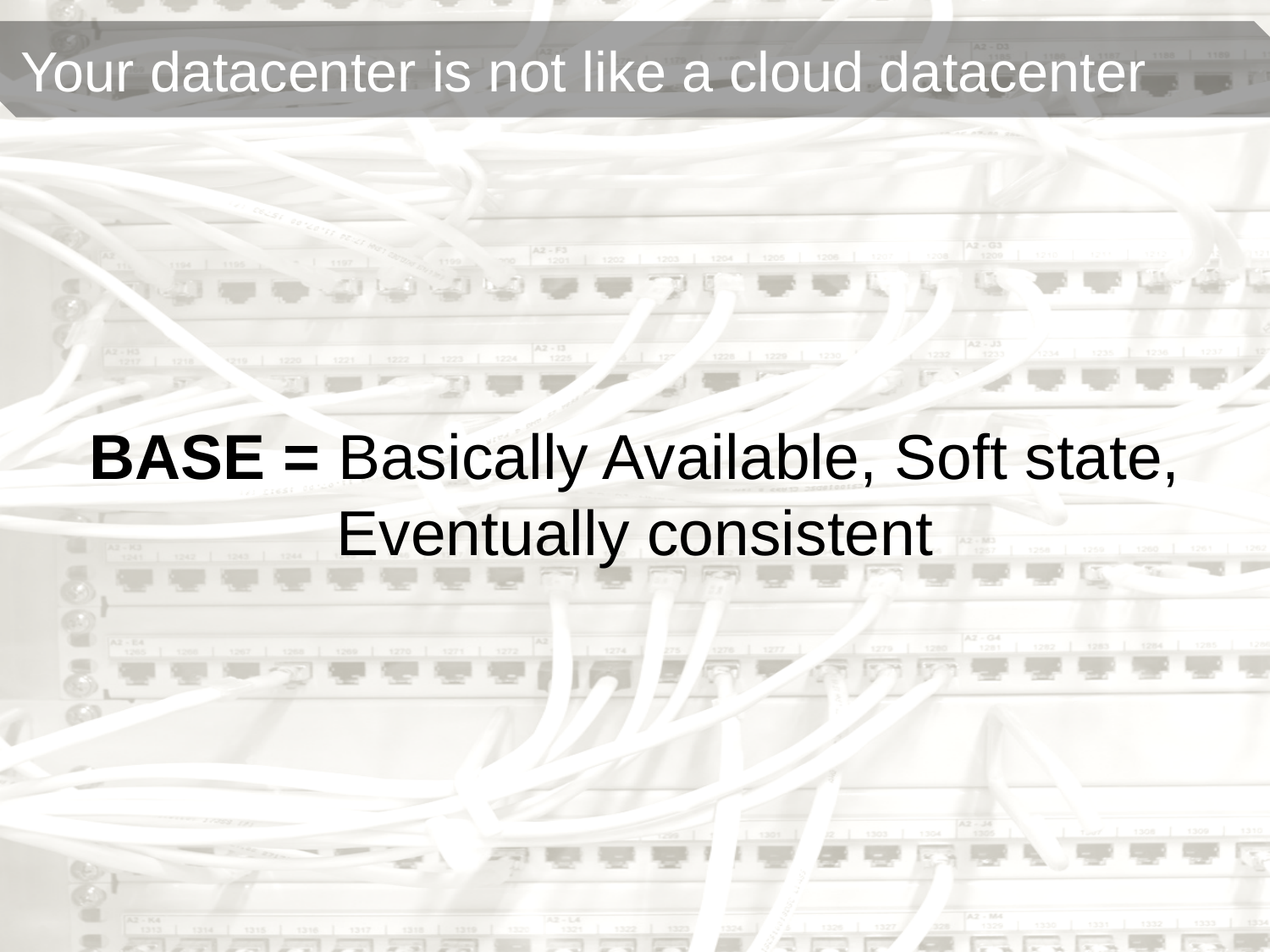

BASE = Basically Available, Soft state, Eventually consistent